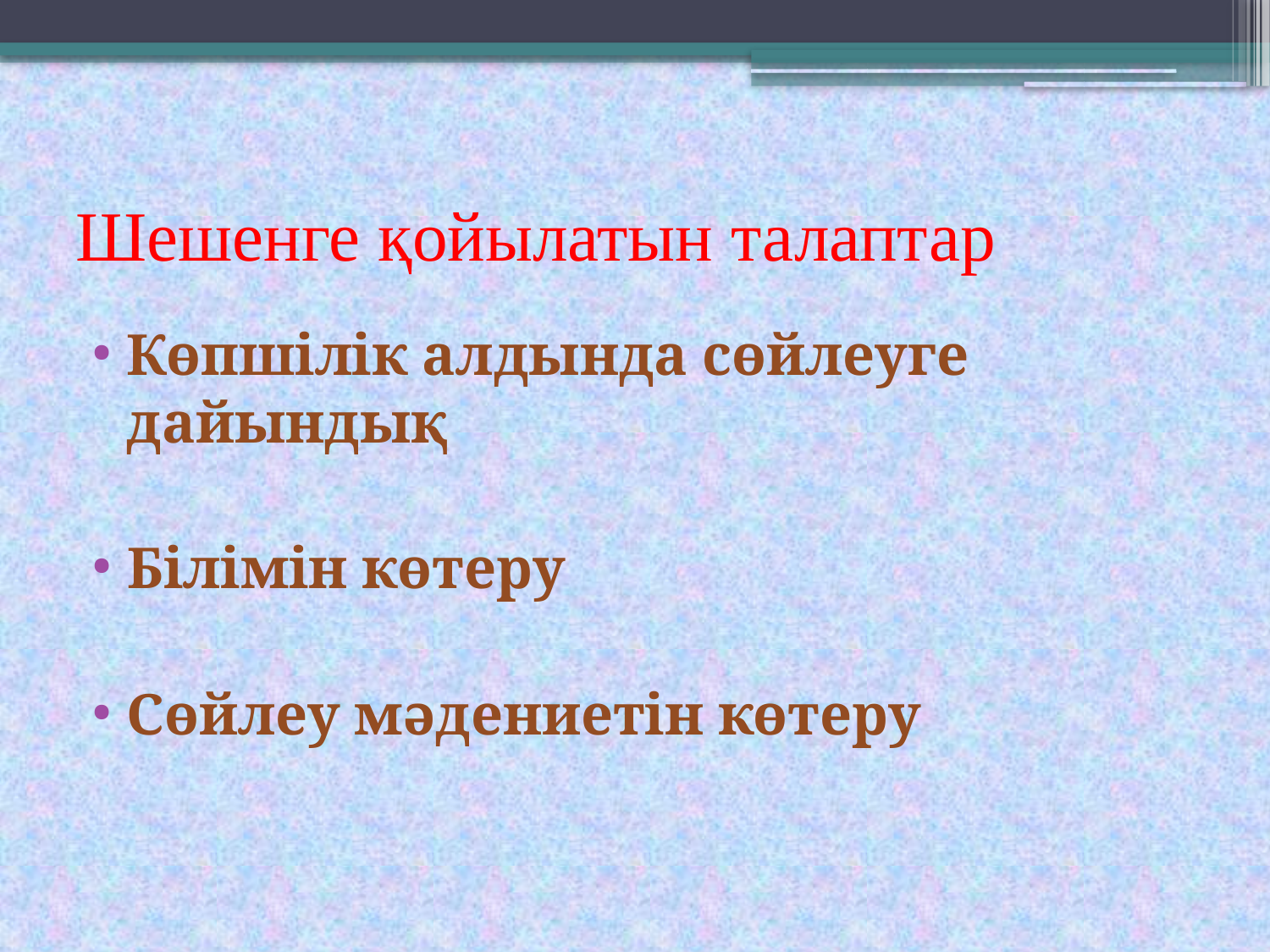

# Шешенге қойылатын талаптар
Көпшілік алдында сөйлеуге дайындық

Білімін көтеру

Сөйлеу мәдениетін көтеру